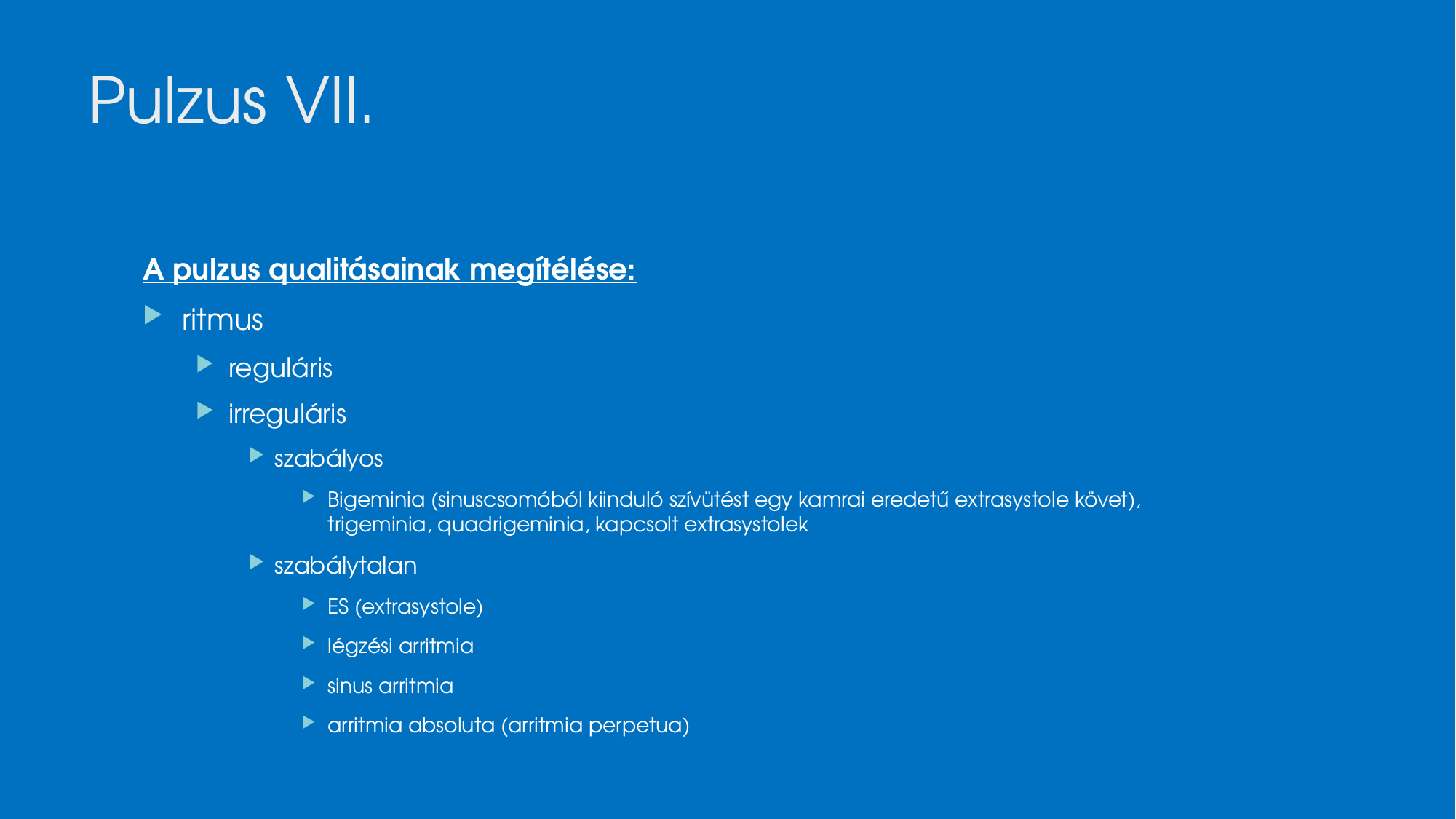

# Pulzus VII.
A pulzus qualitásainak megítélése:
ritmus
reguláris
irreguláris
szabályos
Bigeminia (sinuscsomóból kiinduló szívütést egy kamrai eredetű extrasystole követ), trigeminia, quadrigeminia, kapcsolt extrasystolek
szabálytalan
ES (extrasystole)
légzési arritmia
sinus arritmia
arritmia absoluta (arritmia perpetua)